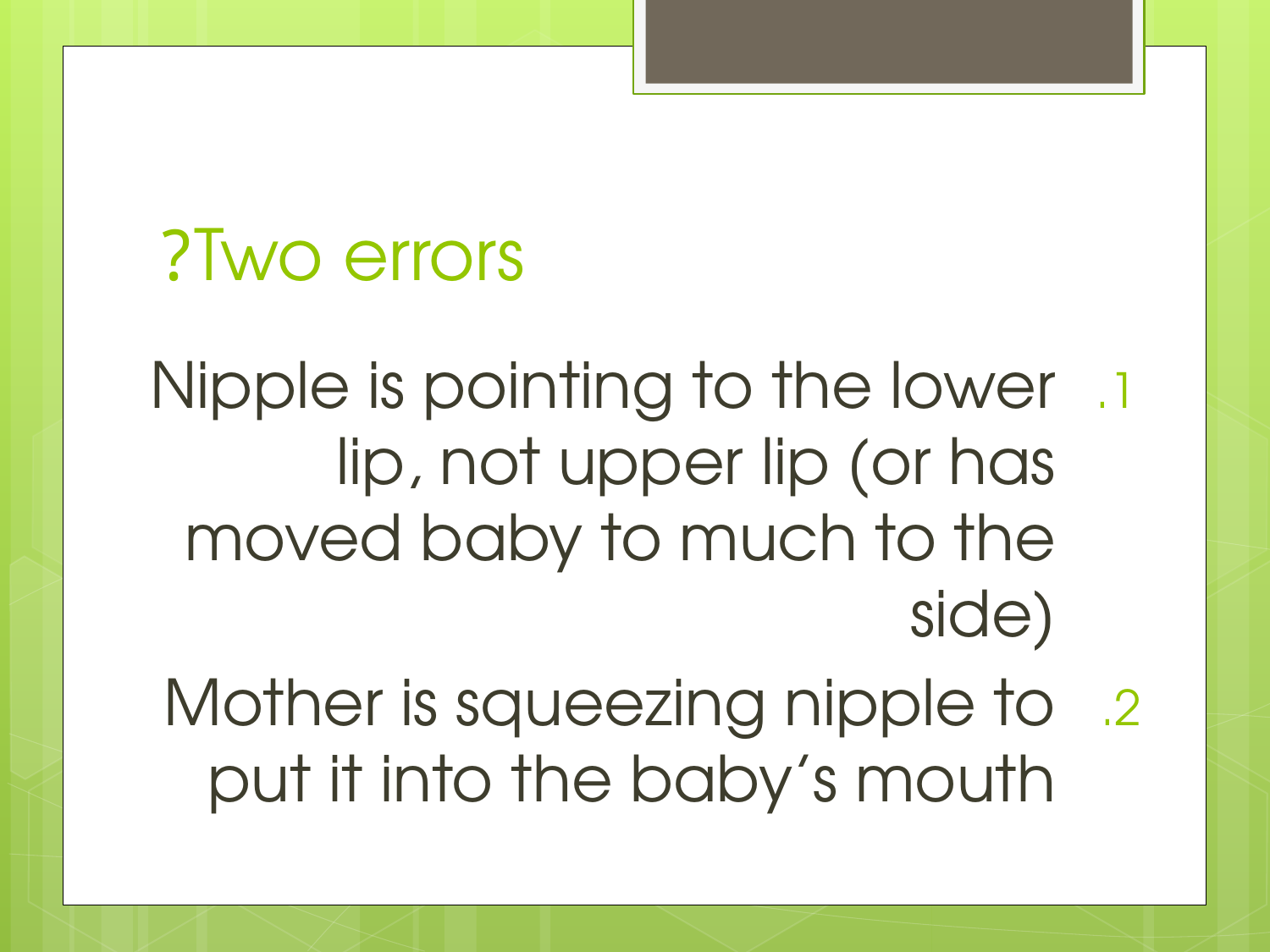

# Two errors?
Nipple is pointing to the lower lip, not upper lip (or has moved baby to much to the side)
Mother is squeezing nipple to put it into the baby’s mouth